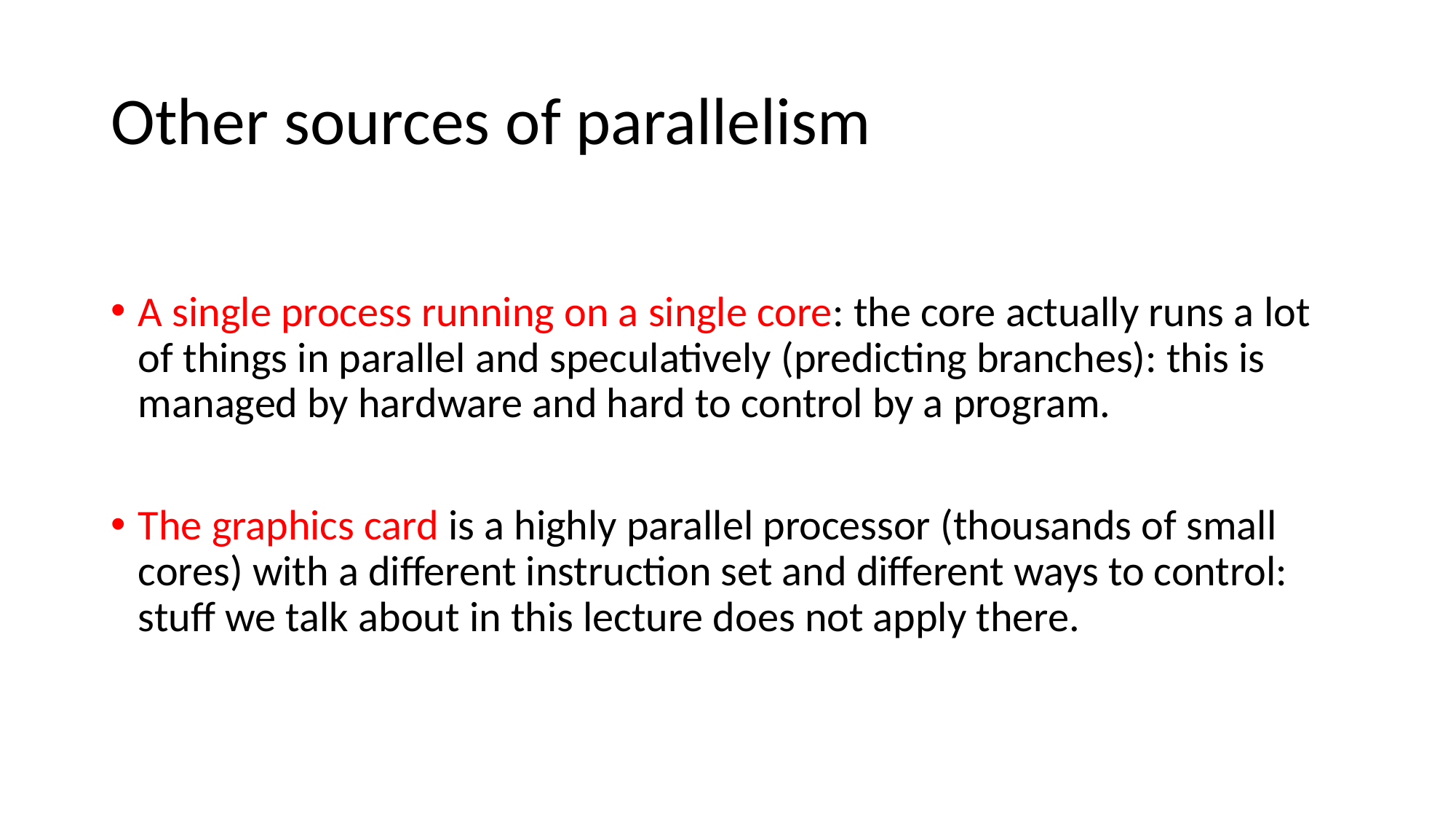

# Other sources of parallelism

A single process running on a single core: the core actually runs a lot of things in parallel and speculatively (predicting branches): this is managed by hardware and hard to control by a program.

The graphics card is a highly parallel processor (thousands of small cores) with a different instruction set and different ways to control: stuff we talk about in this lecture does not apply there.